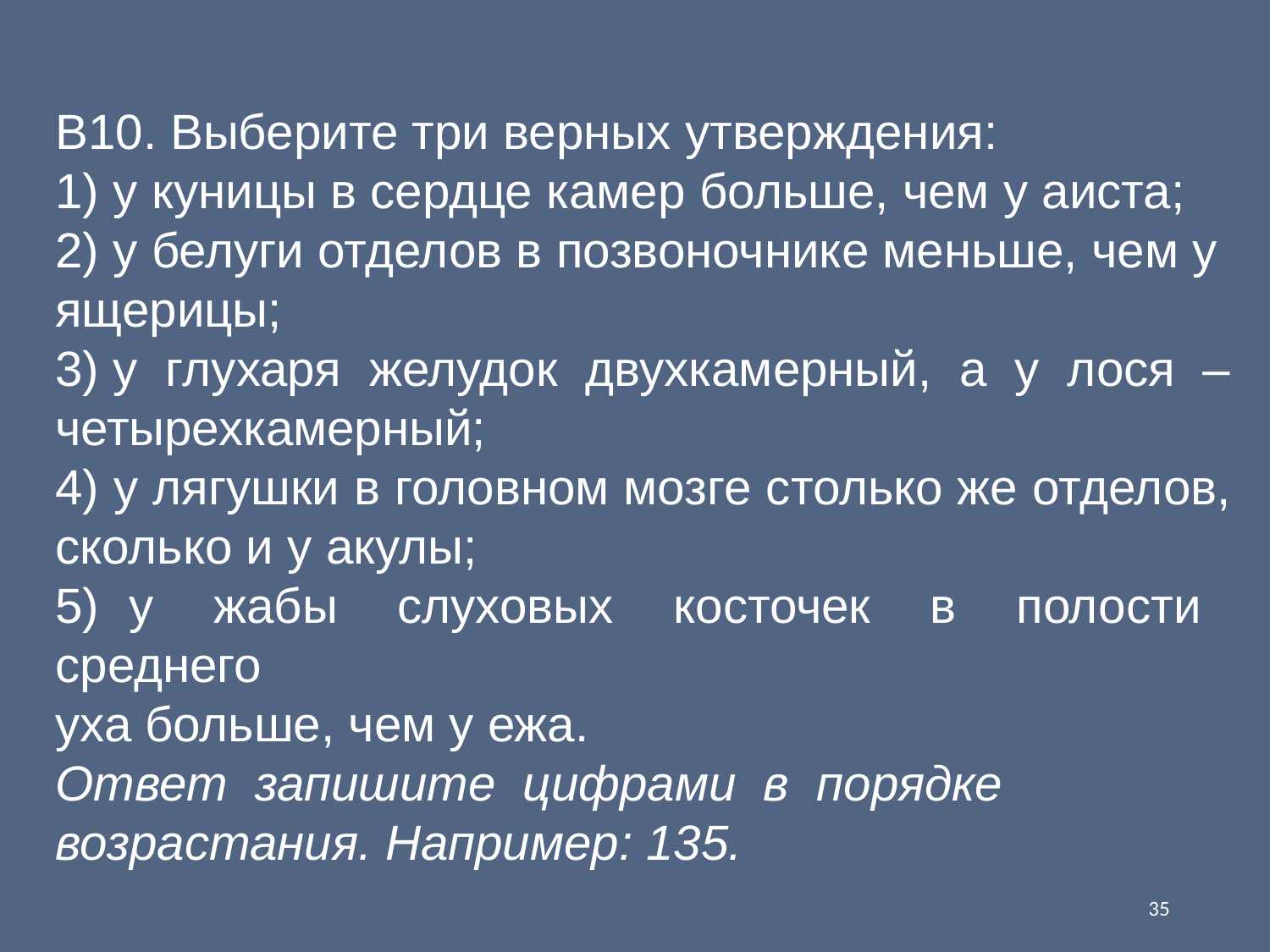

В10. Выберите три верных утверждения:
1) у куницы в сердце камер больше, чем у аиста;
2) у белуги отделов в позвоночнике меньше, чем у
ящерицы;
3) у  глухаря  желудок  двухкамерный,  а  у  лося  –
четырехкамерный;
4) у лягушки в головном мозге столько же отделов,
сколько и у акулы;
5) у  жабы  слуховых  косточек  в  полости  среднего
уха больше, чем у ежа.
Ответ  запишите  цифрами  в  порядке
возрастания. Например: 135.
35